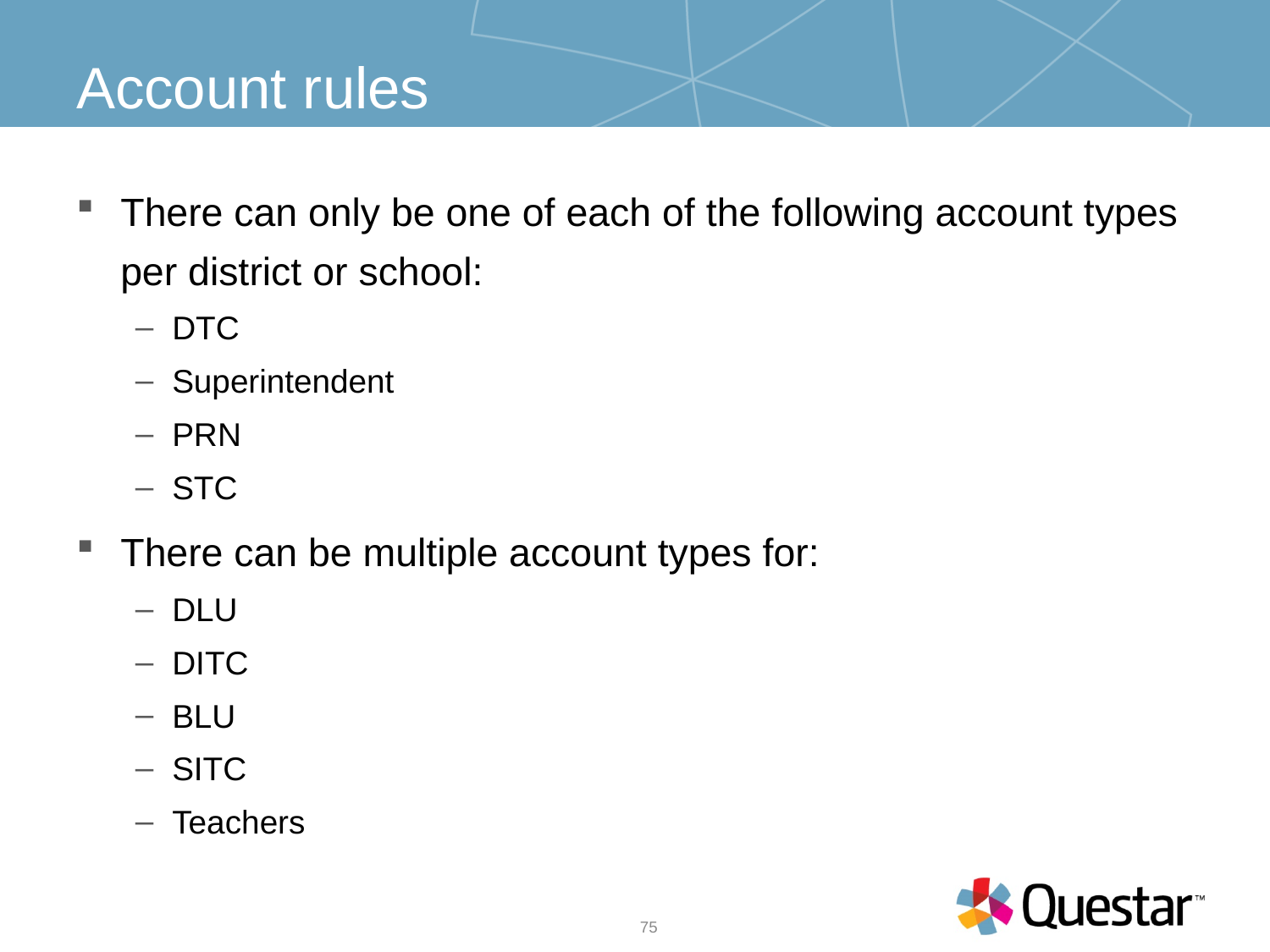

# Account rules
There can only be one of each of the following account types per district or school:
DTC
Superintendent
PRN
STC
There can be multiple account types for:
DLU
DITC
BLU
SITC
Teachers
75